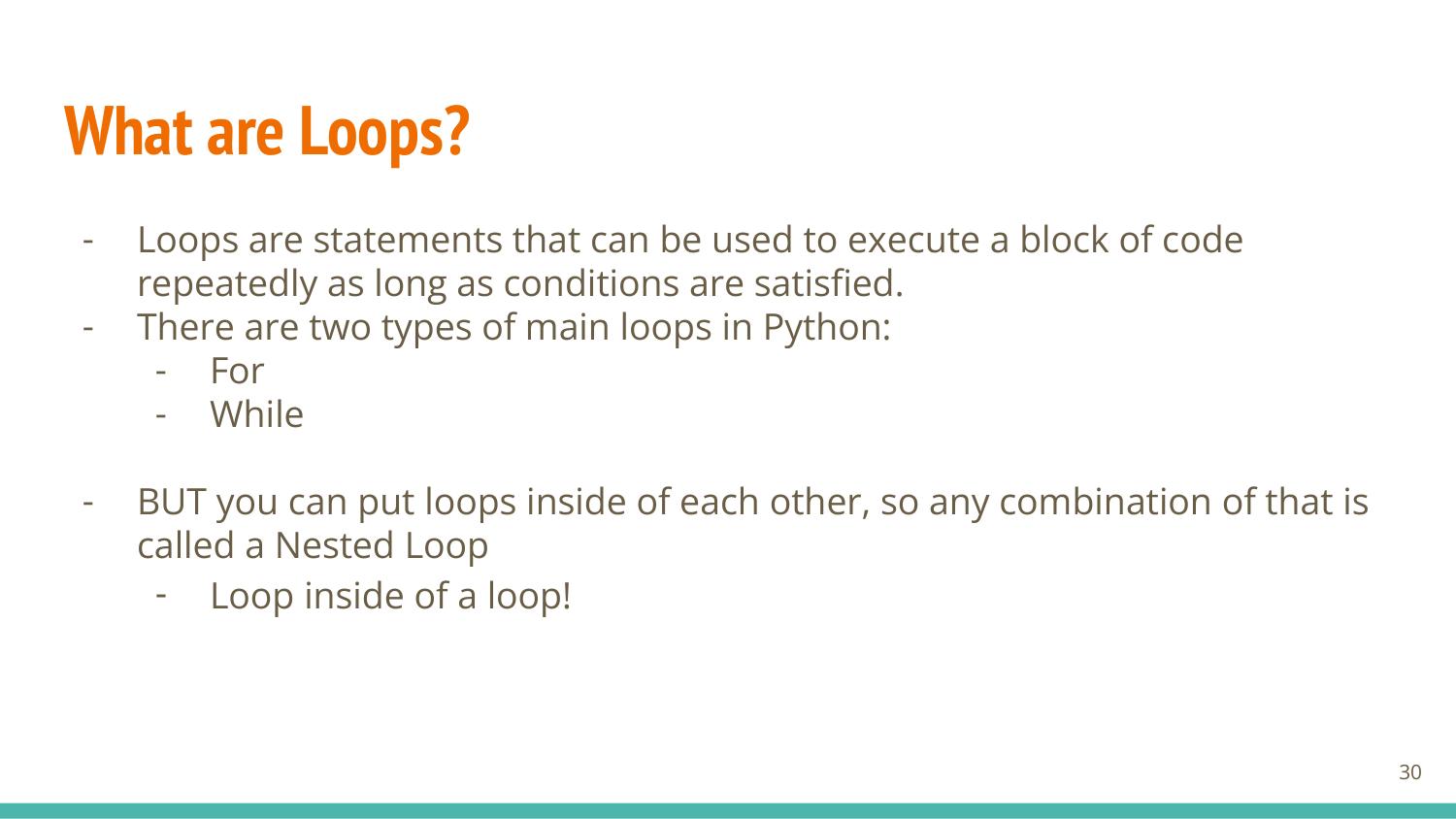

# What are Loops?

Loops are statements that can be used to execute a block of code repeatedly as long as conditions are satisfied.
There are two types of main loops in Python:
For
While

BUT you can put loops inside of each other, so any combination of that is called a Nested Loop
Loop inside of a loop!

30